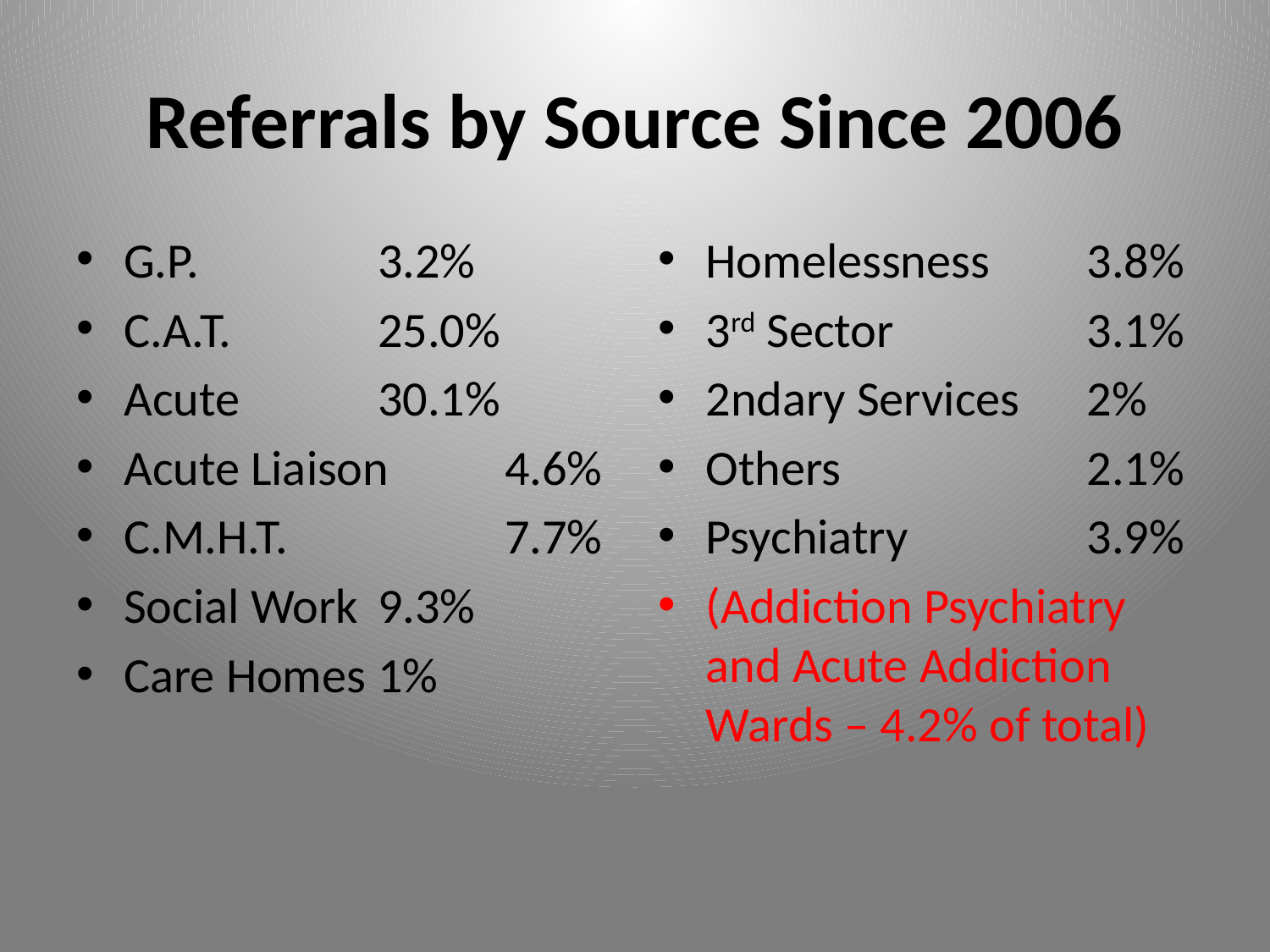

# Referrals by Source Since 2006
G.P. 		3.2%
C.A.T.		25.0%
Acute		30.1%
Acute Liaison	4.6%
C.M.H.T.		7.7%
Social Work	9.3%
Care Homes	1%
Homelessness	3.8%
3rd Sector		3.1%
2ndary Services	2%
Others		2.1%
Psychiatry	 	3.9%
(Addiction Psychiatry and Acute Addiction Wards – 4.2% of total)